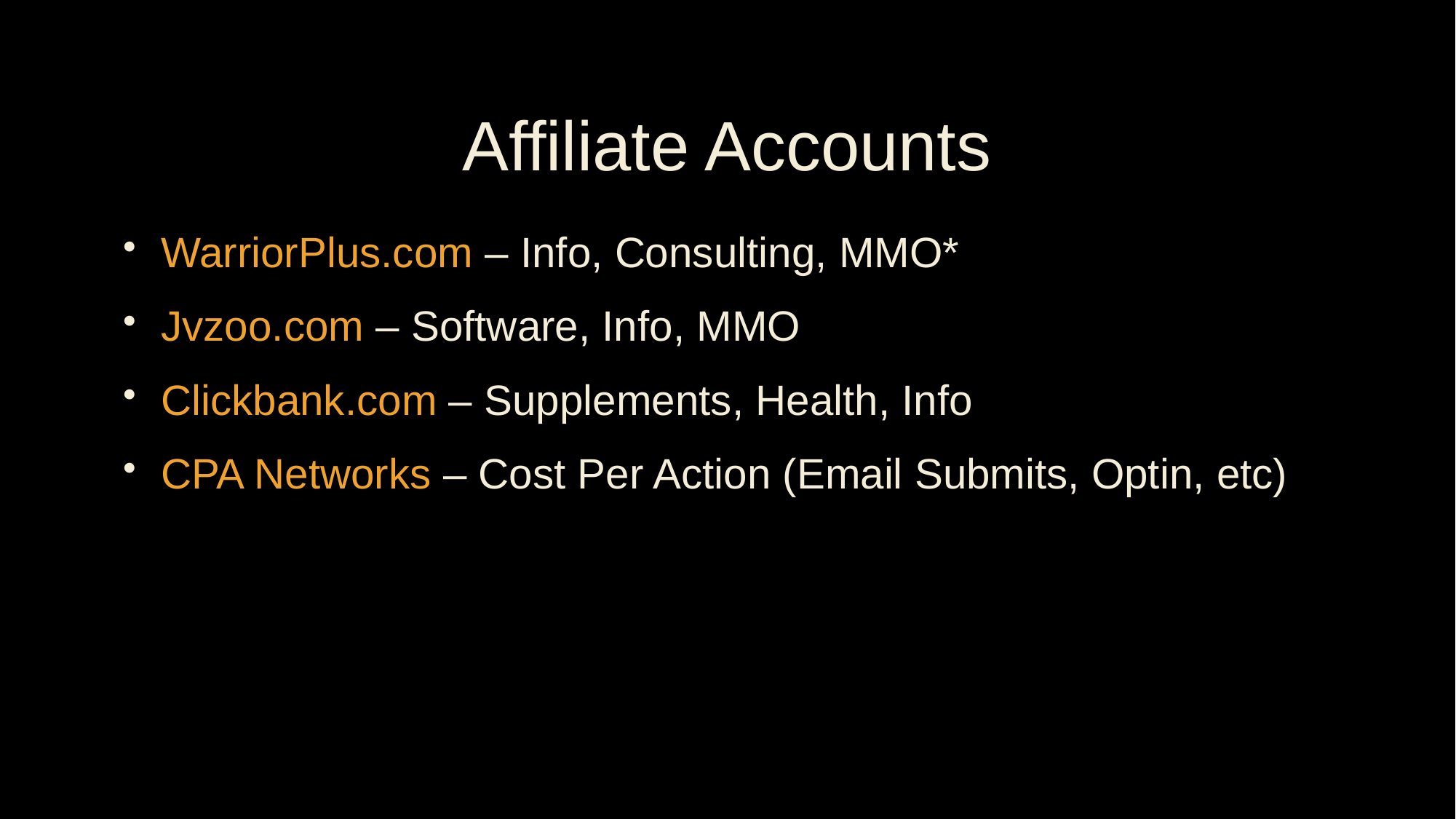

# Affiliate Accounts
WarriorPlus.com – Info, Consulting, MMO*
Jvzoo.com – Software, Info, MMO
Clickbank.com – Supplements, Health, Info
CPA Networks – Cost Per Action (Email Submits, Optin, etc)